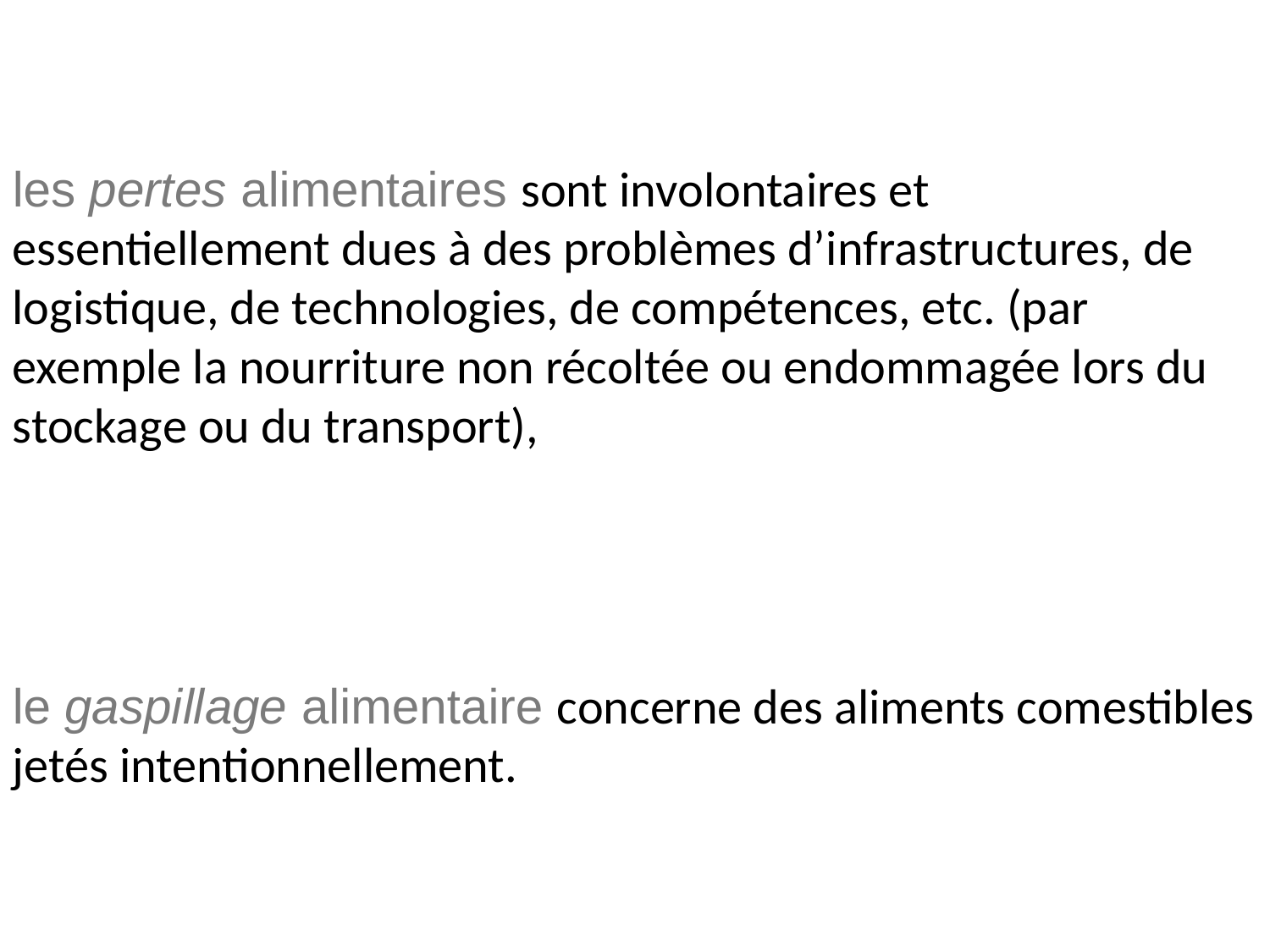

les pertes alimentaires sont involontaires et essentiellement dues à des problèmes d’infrastructures, de logistique, de technologies, de compétences, etc. (par exemple la nourriture non récoltée ou endommagée lors du stockage ou du transport),
le gaspillage alimentaire concerne des aliments comestibles jetés intentionnellement.